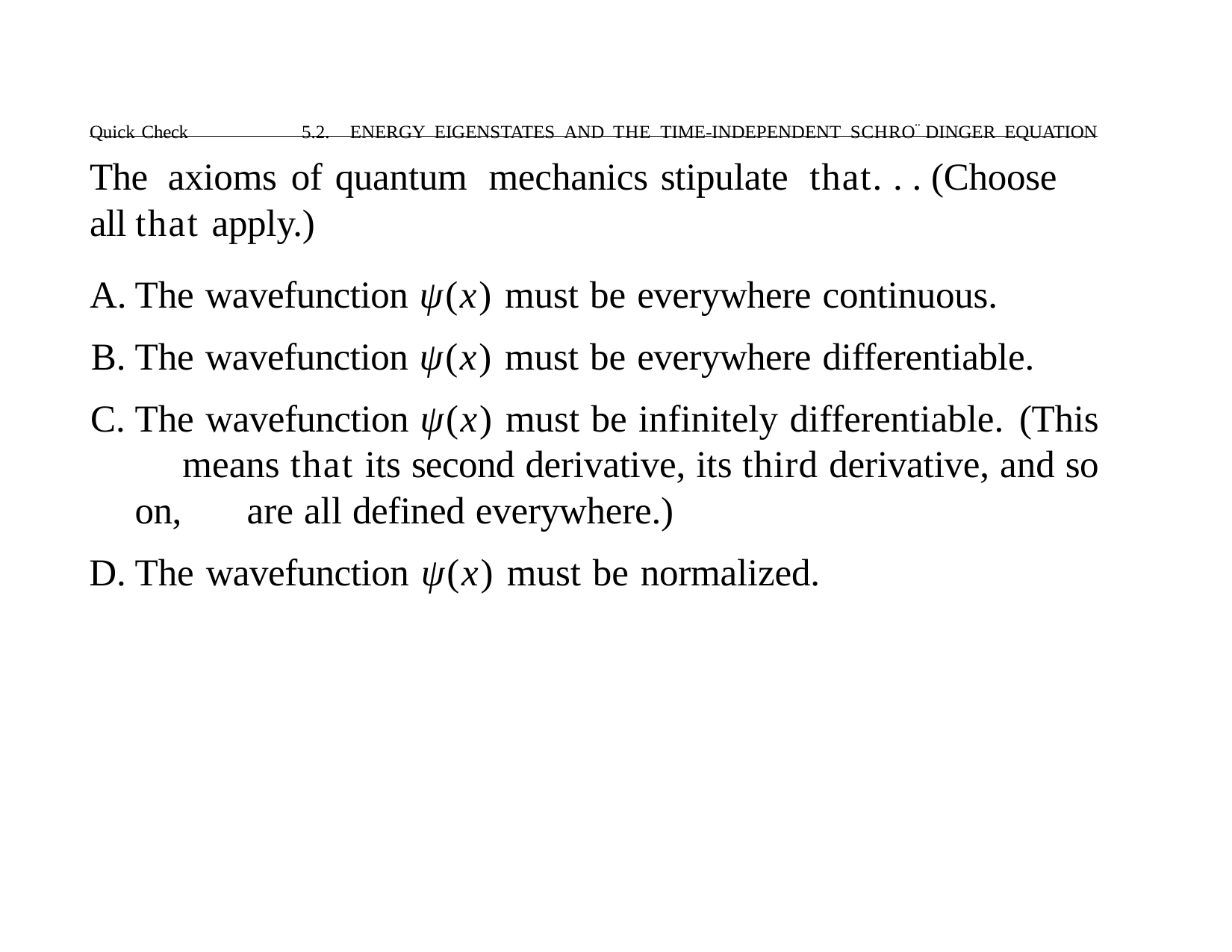

Quick Check	5.2.  ENERGY EIGENSTATES AND THE TIME-INDEPENDENT SCHRO¨ DINGER EQUATION

# The	axioms	of	quantum	mechanics	stipulate	that. . . (Choose	all that apply.)
The wavefunction ψ(x) must be everywhere continuous.
The wavefunction ψ(x) must be everywhere differentiable.
The wavefunction ψ(x) must be infinitely differentiable. (This 	means that its second derivative, its third derivative, and so on, 	are all defined everywhere.)
The wavefunction ψ(x) must be normalized.